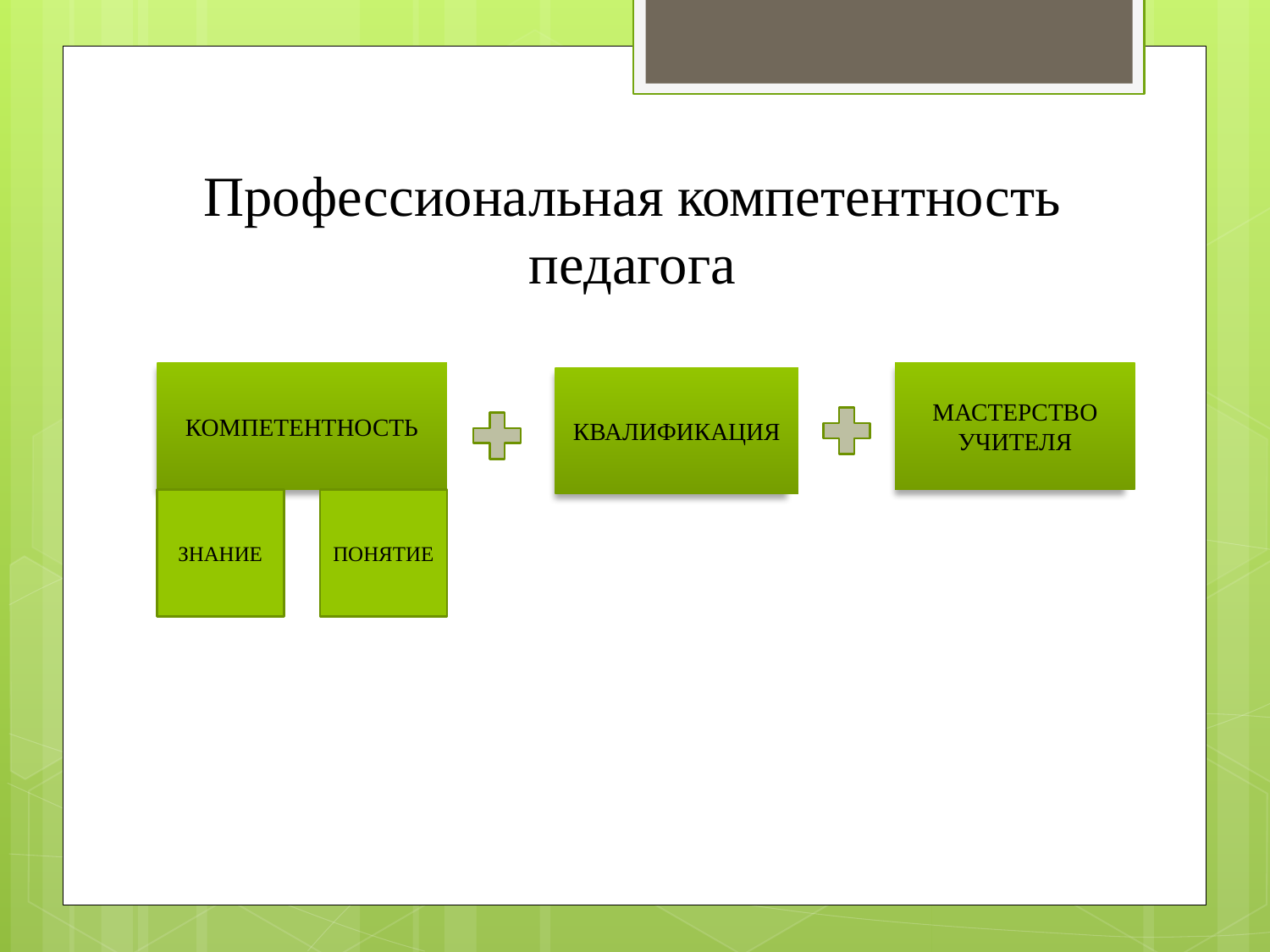

# Профессиональная компетентность педагога
КОМПЕТЕНТНОСТЬ
МАСТЕРСТВО УЧИТЕЛЯ
КВАЛИФИКАЦИЯ

ЗНАНИЕ
ПОНЯТИЕ